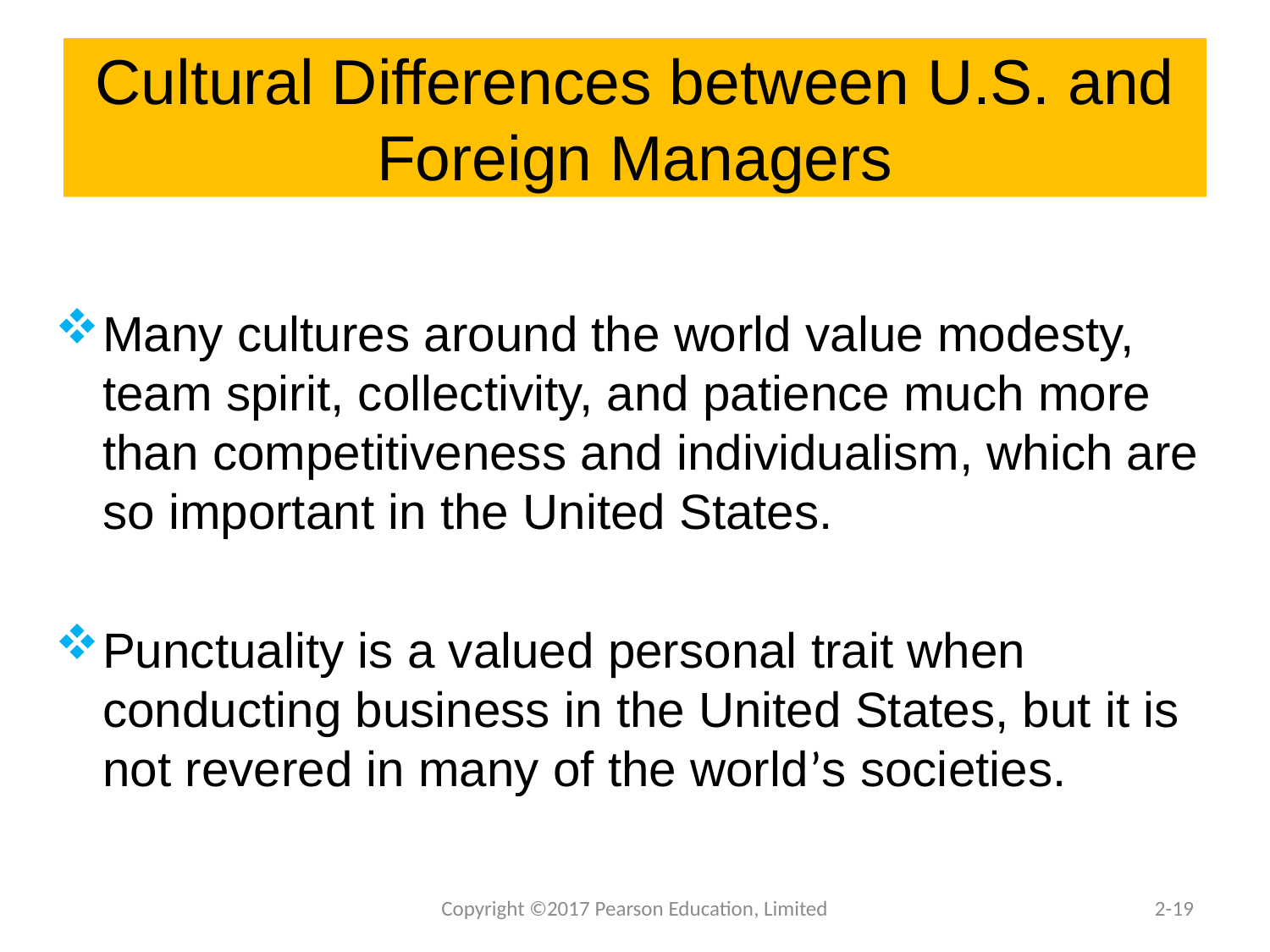

# Cultural Differences between U.S. and Foreign Managers
Many cultures around the world value modesty, team spirit, collectivity, and patience much more than competitiveness and individualism, which are so important in the United States.

Punctuality is a valued personal trait when conducting business in the United States, but it is not revered in many of the world’s societies.
Copyright ©2017 Pearson Education, Limited
2-19